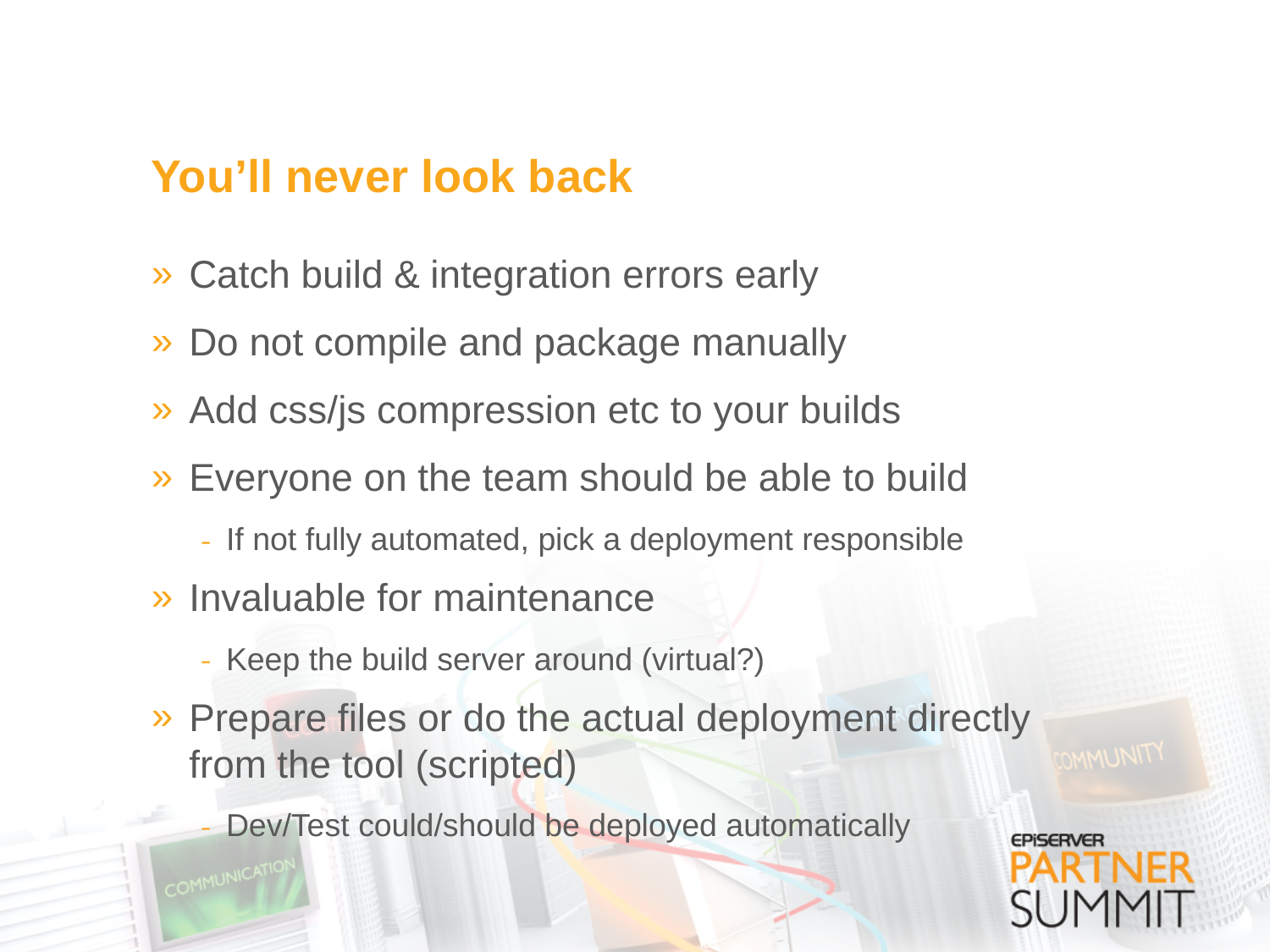

# You’ll never look back
Catch build & integration errors early
Do not compile and package manually
Add css/js compression etc to your builds
Everyone on the team should be able to build
If not fully automated, pick a deployment responsible
Invaluable for maintenance
Keep the build server around (virtual?)
Prepare files or do the actual deployment directly from the tool (scripted)
Dev/Test could/should be deployed automatically